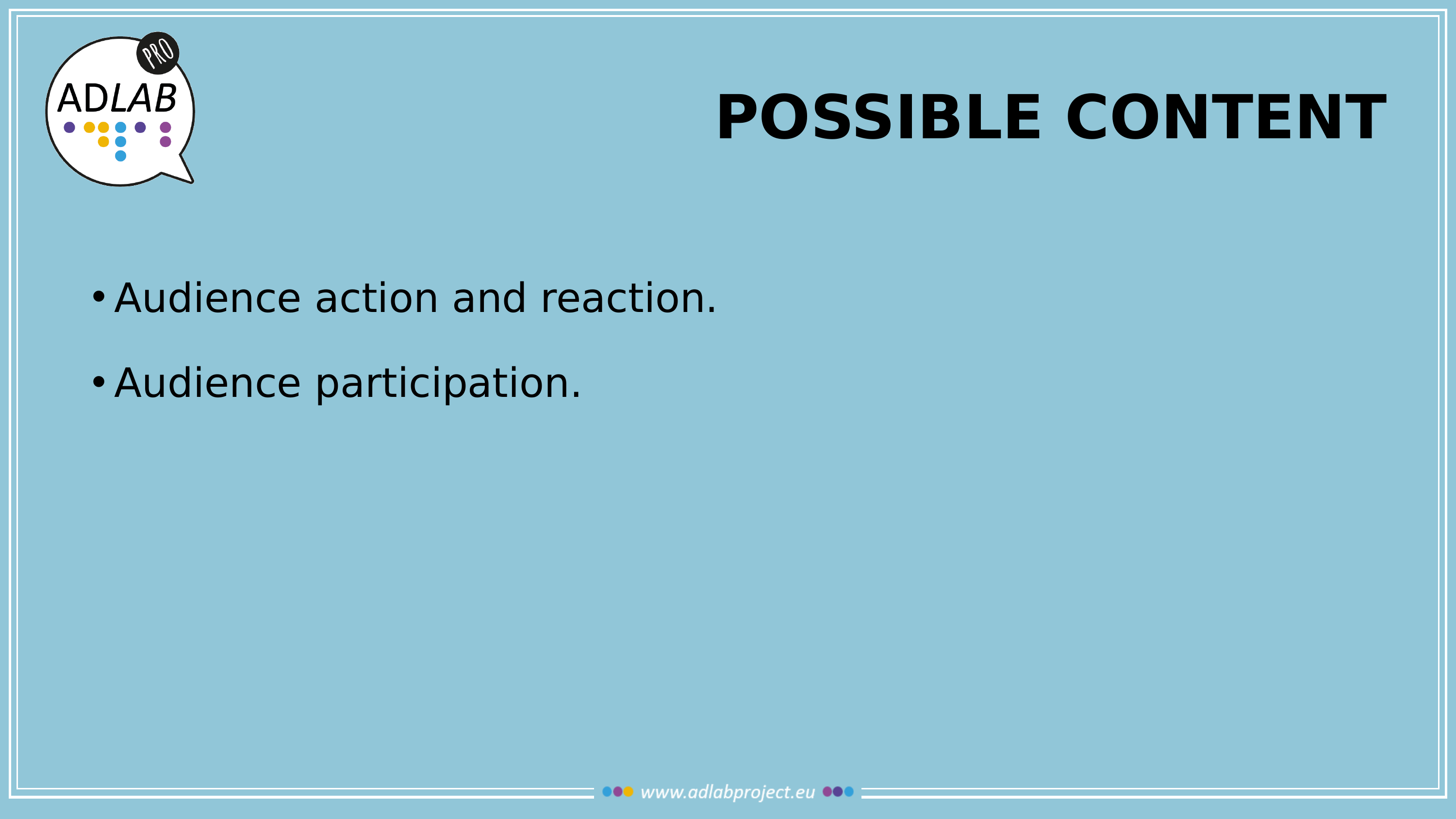

# Possible content
Audience action and reaction.
Audience participation.